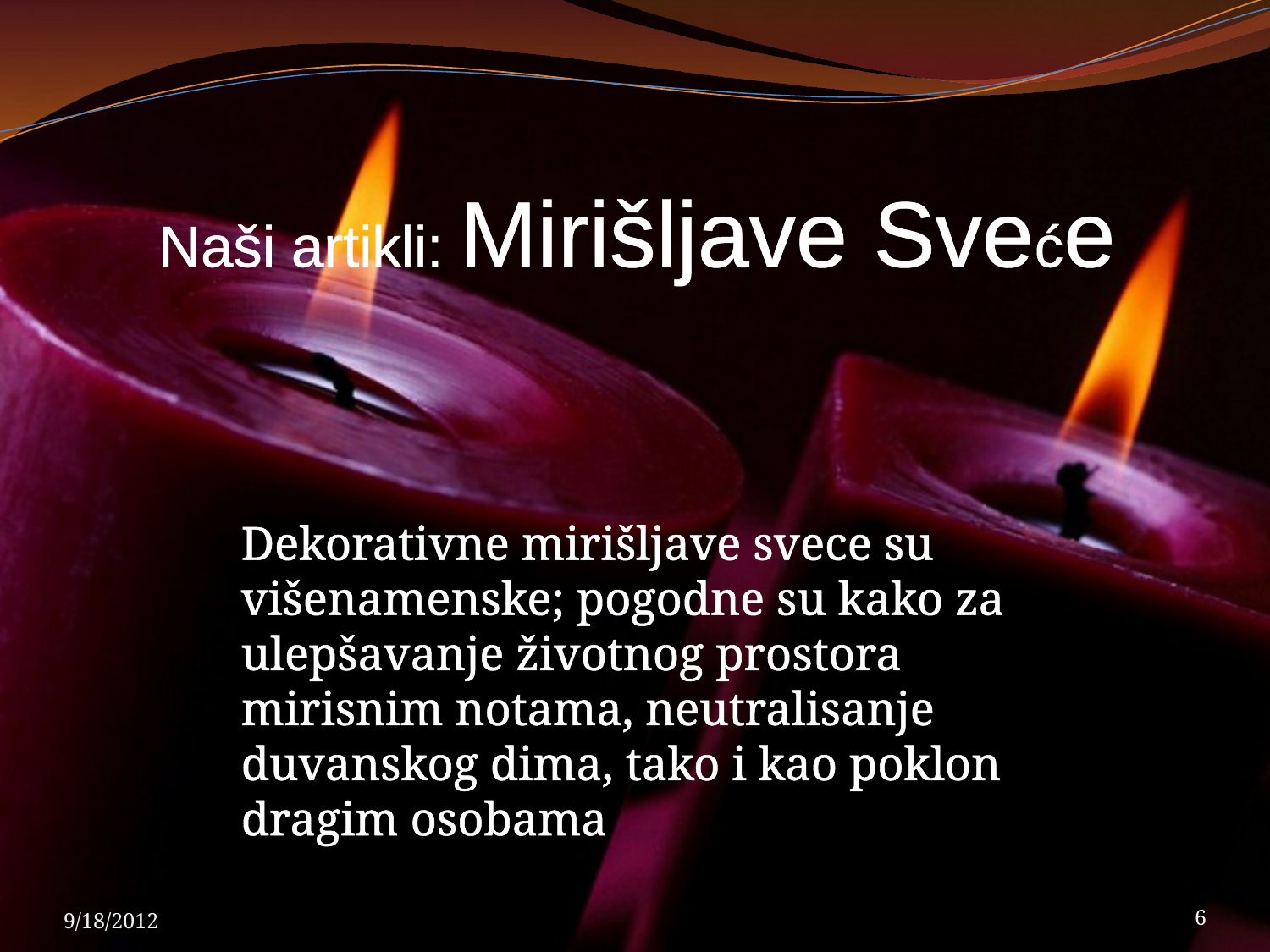

# Naši artikli: Mirišljave Sveće
	Dekorativne mirišljave svece su višenamenske; pogodne su kako za ulepšavanje životnog prostora mirisnim notama, neutralisanje duvanskog dima, tako i kao poklon dragim osobama
9/18/2012
6